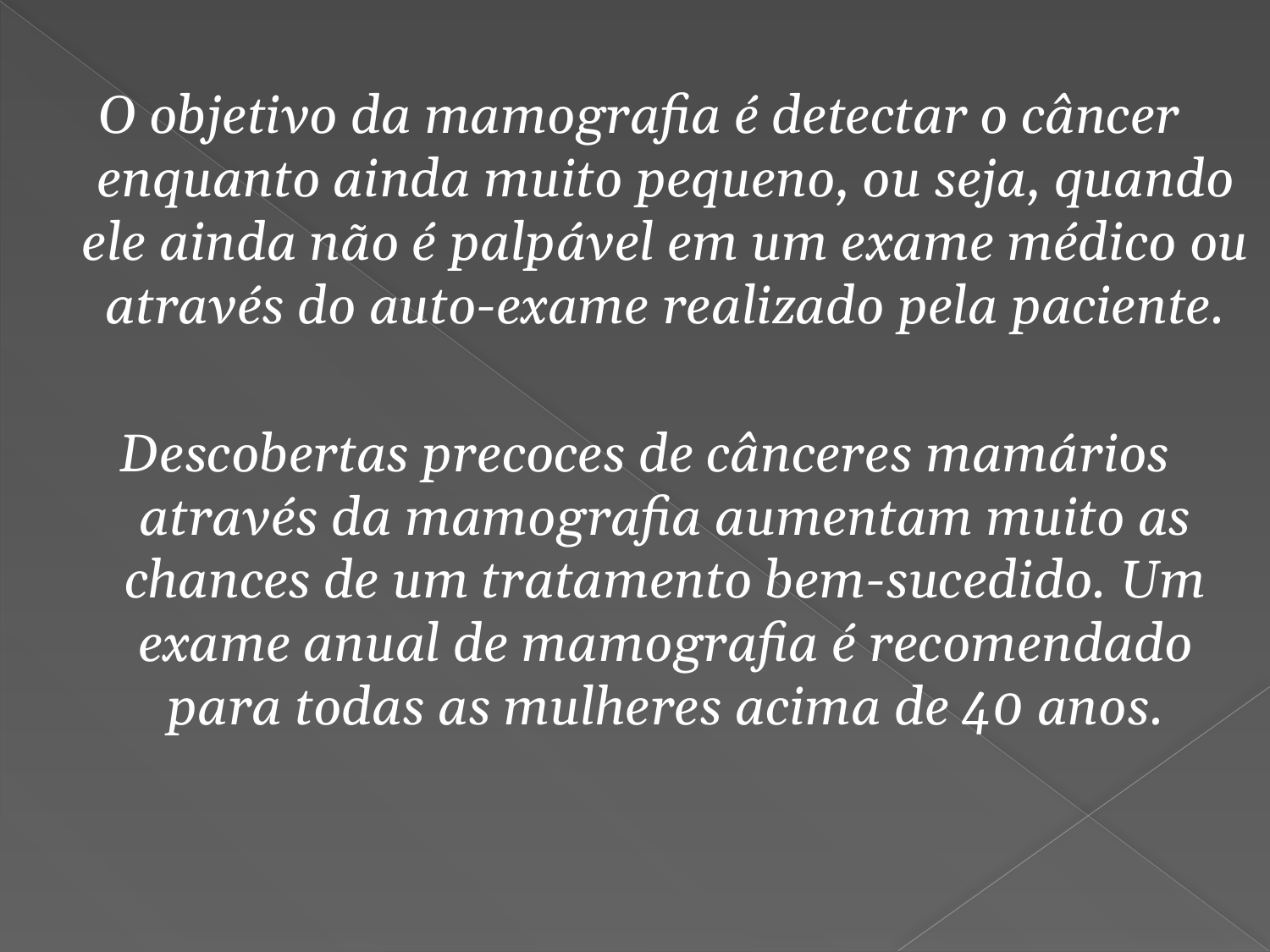

O objetivo da mamografia é detectar o câncer enquanto ainda muito pequeno, ou seja, quando ele ainda não é palpável em um exame médico ou através do auto-exame realizado pela paciente.

 Descobertas precoces de cânceres mamários através da mamografia aumentam muito as chances de um tratamento bem-sucedido. Um exame anual de mamografia é recomendado para todas as mulheres acima de 40 anos.
#